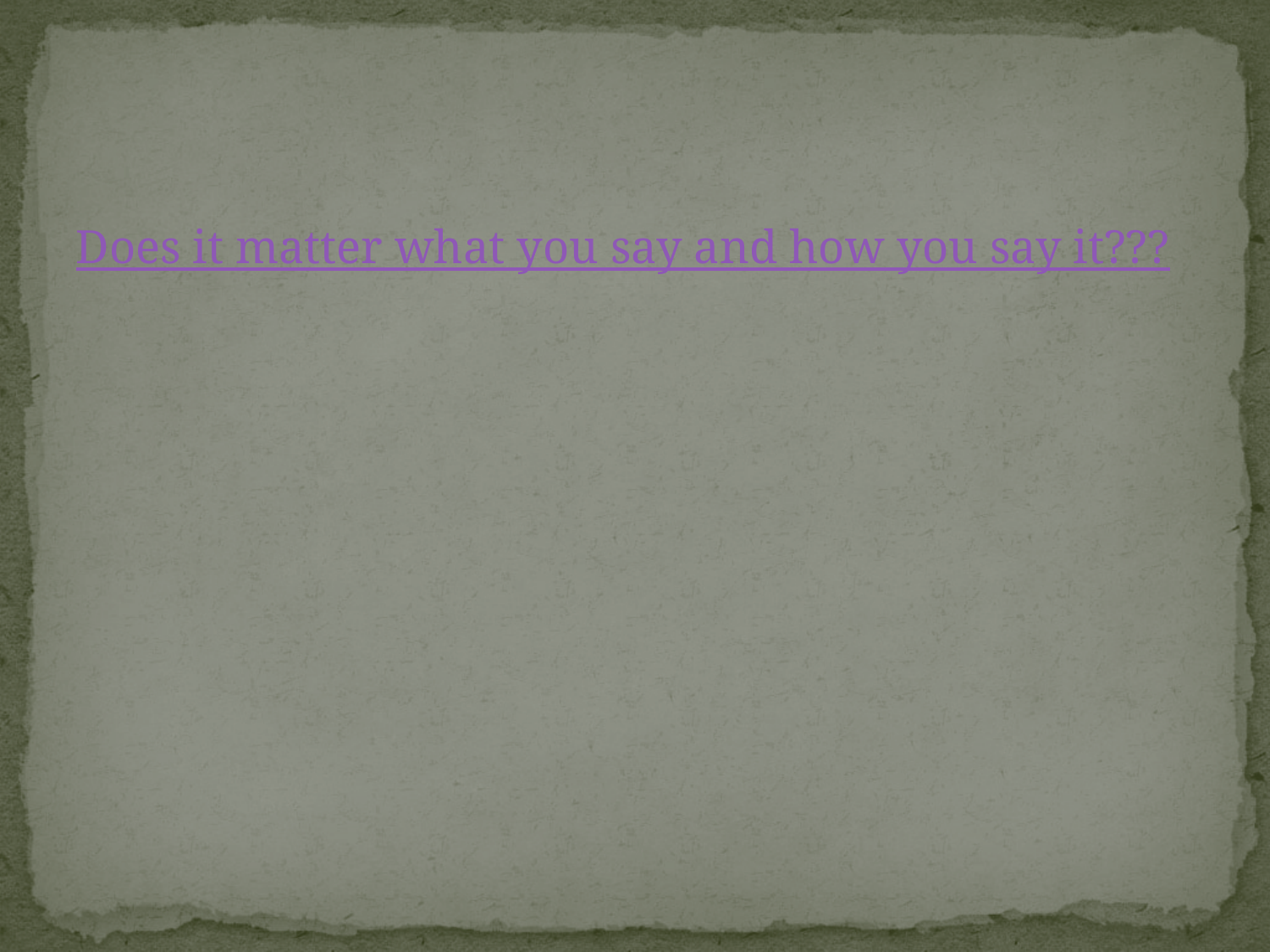

#
Does it matter what you say and how you say it???